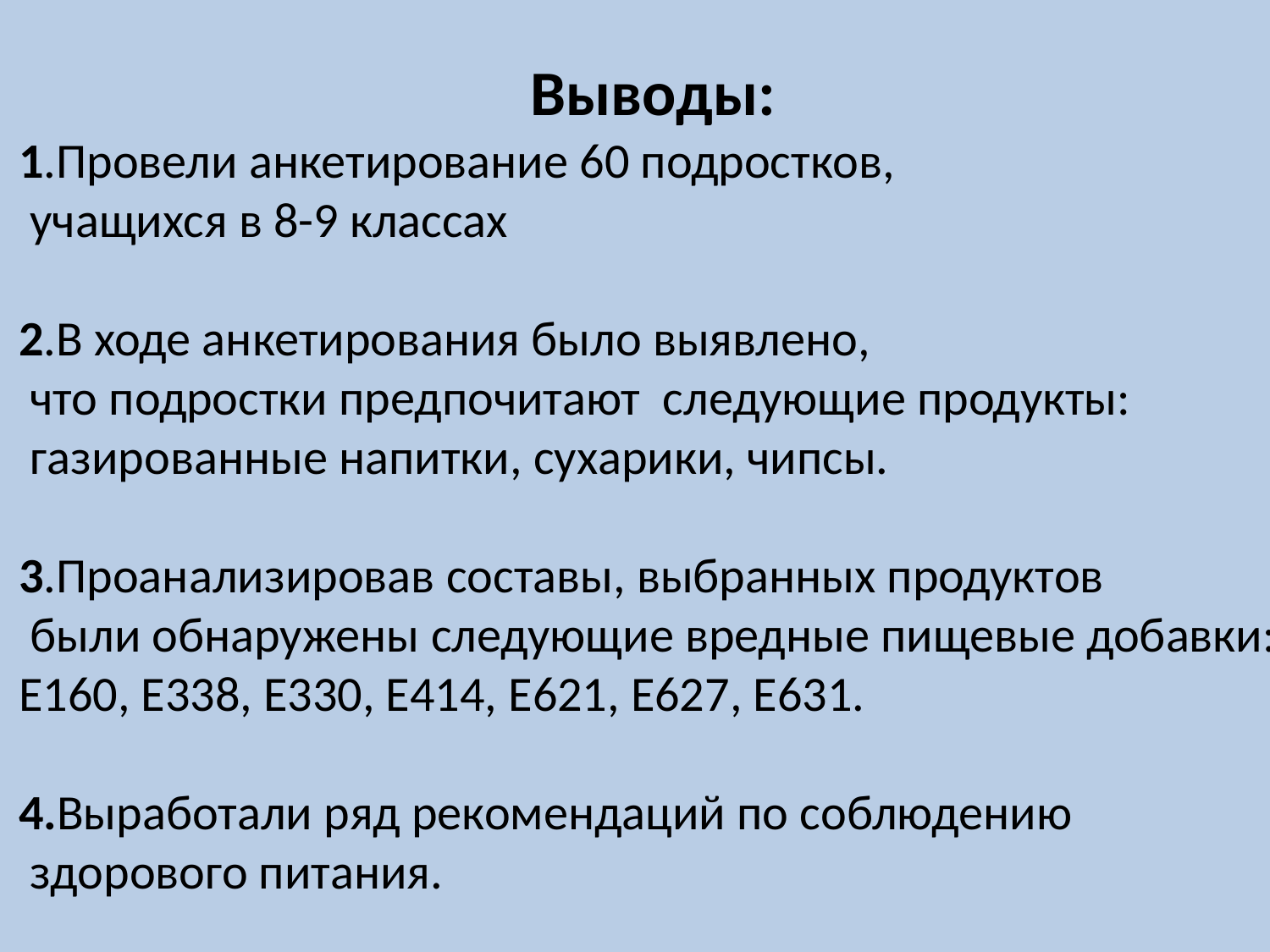

Выводы:
1.Провели анкетирование 60 подростков,
 учащихся в 8-9 классах

2.В ходе анкетирования было выявлено,
 что подростки предпочитают  следующие продукты:
 газированные напитки, сухарики, чипсы.

3.Проанализировав составы, выбранных продуктов
 были обнаружены следующие вредные пищевые добавки:
Е160, Е338, Е330, Е414, Е621, Е627, Е631.

4.Выработали ряд рекомендаций по соблюдению
 здорового питания.